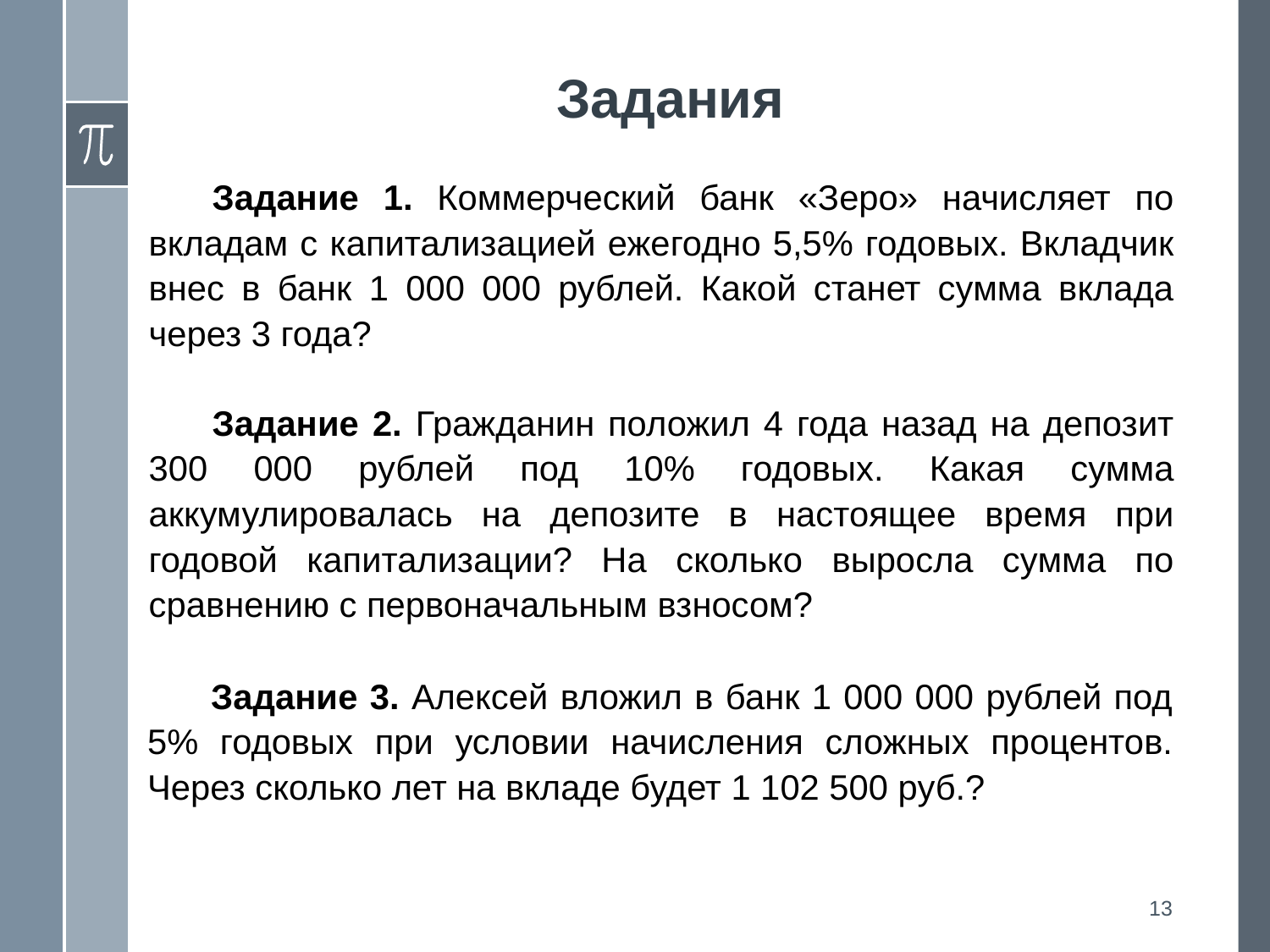

# Задания
Задание 1. Коммерческий банк «Зеро» начисляет по вкладам с капитализацией ежегодно 5,5% годовых. Вкладчик внес в банк 1 000 000 рублей. Какой станет сумма вклада через 3 года?
Задание 2. Гражданин положил 4 года назад на депозит 300 000 рублей под 10% годовых. Какая сумма аккумулировалась на депозите в настоящее время при годовой капитализации? На сколько выросла сумма по сравнению с первоначальным взносом?
Задание 3. Алексей вложил в банк 1 000 000 рублей под 5% годовых при условии начисления сложных процентов. Через сколько лет на вкладе будет 1 102 500 руб.?
13